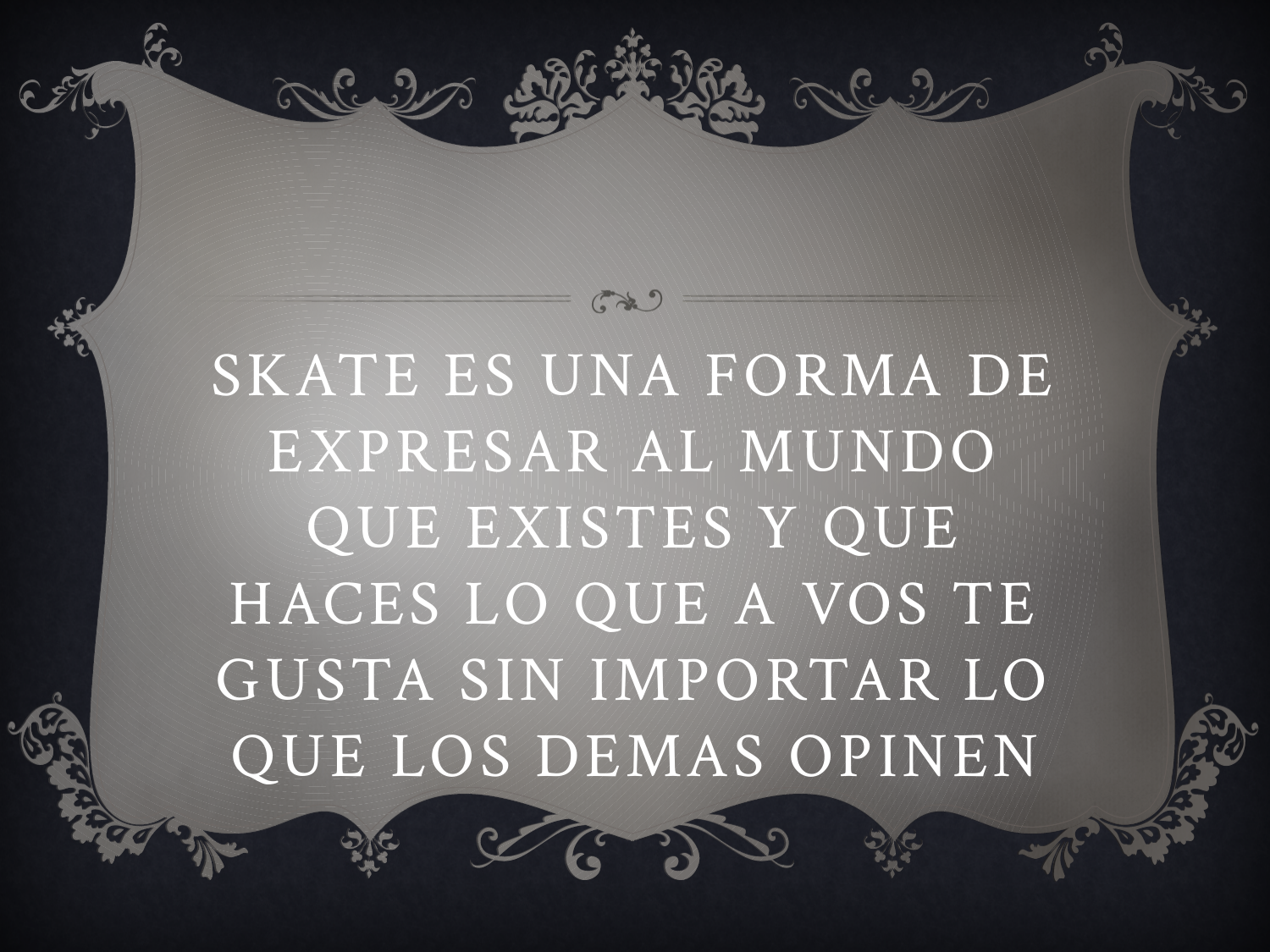

# Skate es una forma de expresar al mundo que existes y que haces lo que a vos te gusta sin importar lo que los demas opinen